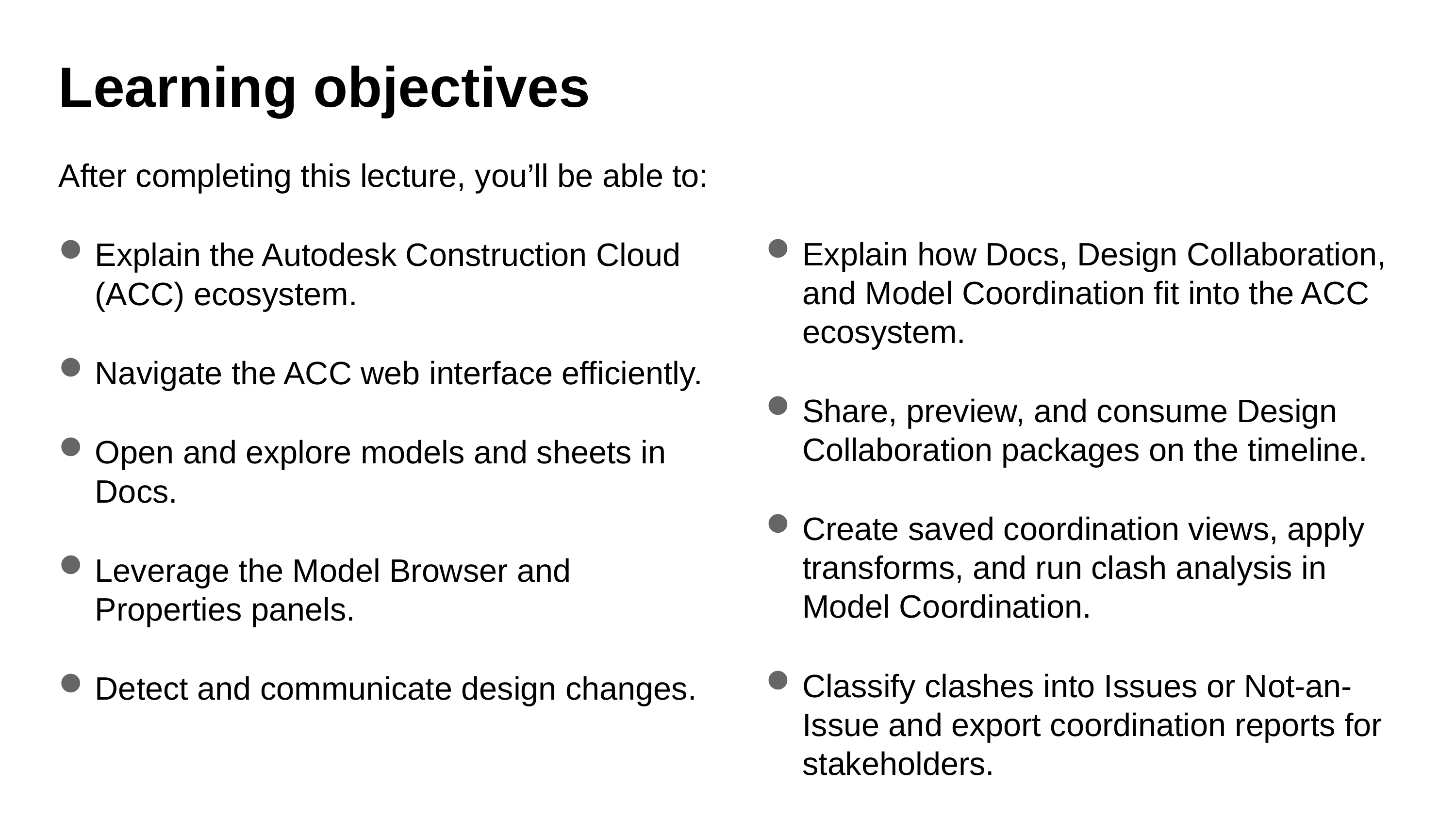

# Learning objectives
After completing this lecture, you’ll be able to:
Explain the Autodesk Construction Cloud (ACC) ecosystem.
Navigate the ACC web interface efficiently.
Open and explore models and sheets in Docs.
Leverage the Model Browser and Properties panels.
Detect and communicate design changes.

Explain how Docs, Design Collaboration, and Model Coordination fit into the ACC ecosystem.
Share, preview, and consume Design Collaboration packages on the timeline.
Create saved coordination views, apply transforms, and run clash analysis in Model Coordination.
Classify clashes into Issues or Not-an-Issue and export coordination reports for stakeholders.